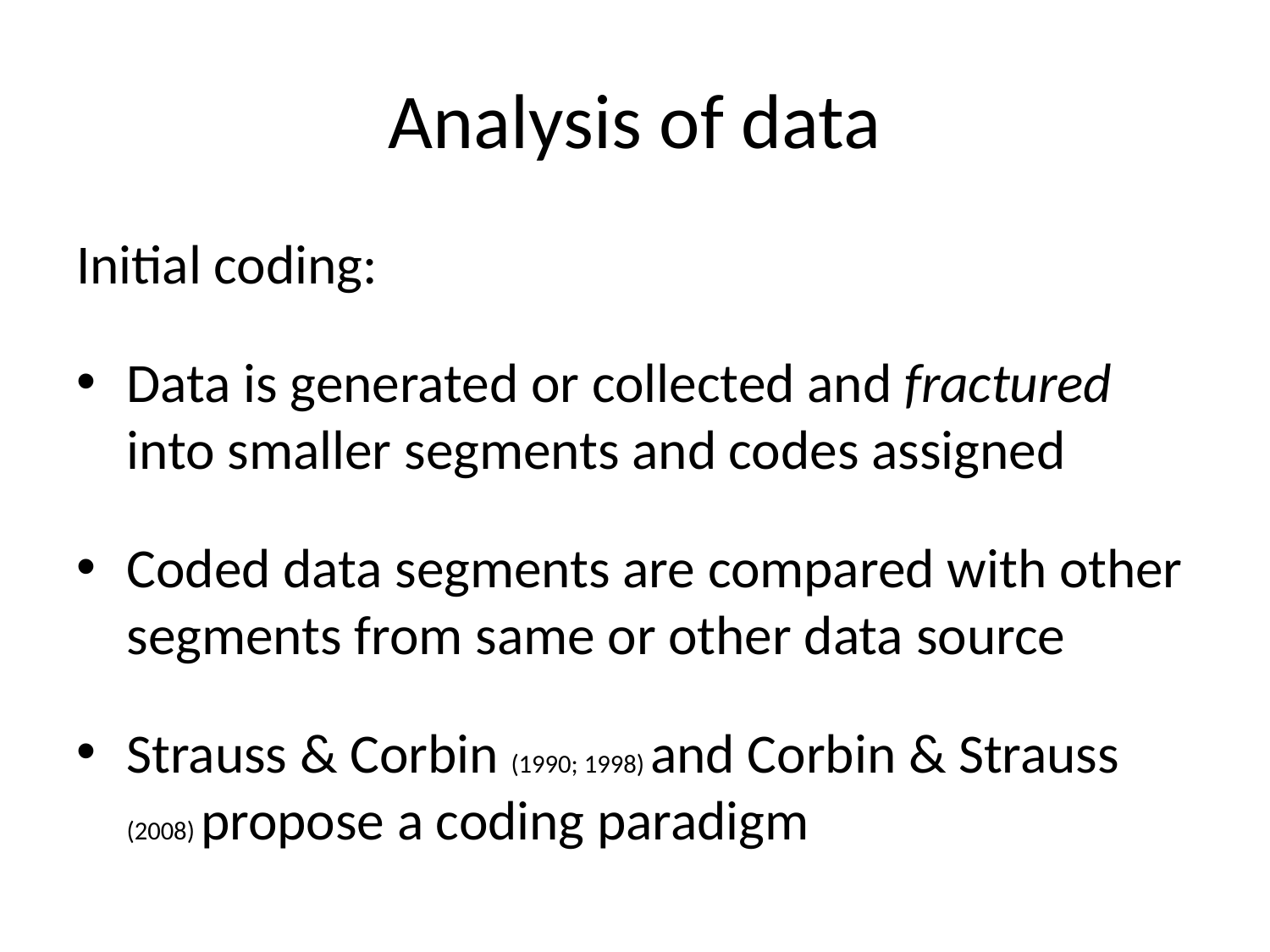

# Analysis of data
Initial coding:
Data is generated or collected and fractured into smaller segments and codes assigned
Coded data segments are compared with other segments from same or other data source
Strauss & Corbin (1990; 1998) and Corbin & Strauss (2008) propose a coding paradigm